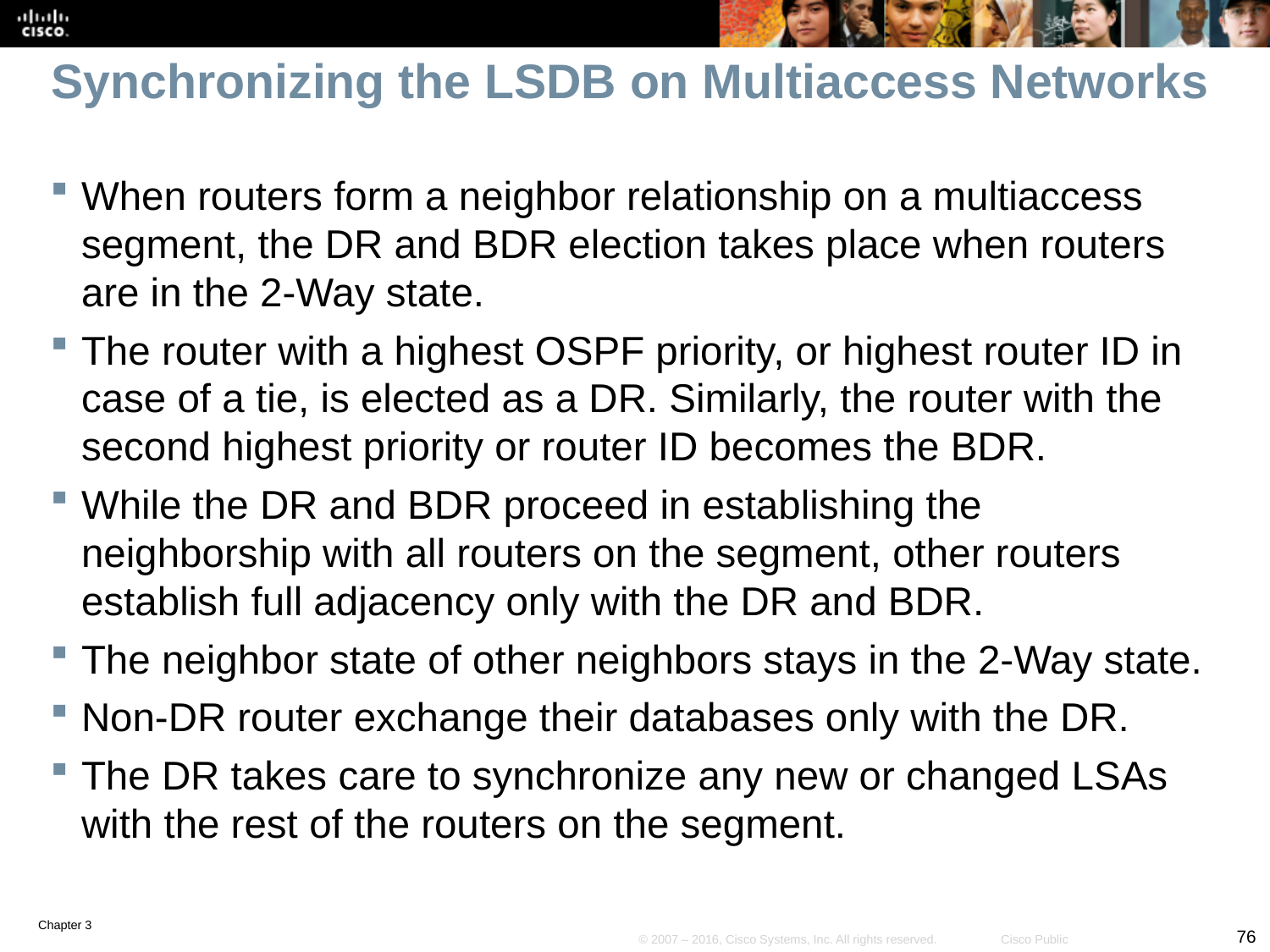

# Synchronizing the LSDB on Multiaccess Networks
When routers form a neighbor relationship on a multiaccess segment, the DR and BDR election takes place when routers are in the 2-Way state.
The router with a highest OSPF priority, or highest router ID in case of a tie, is elected as a DR. Similarly, the router with the second highest priority or router ID becomes the BDR.
While the DR and BDR proceed in establishing the neighborship with all routers on the segment, other routers establish full adjacency only with the DR and BDR.
The neighbor state of other neighbors stays in the 2-Way state.
Non-DR router exchange their databases only with the DR.
The DR takes care to synchronize any new or changed LSAs with the rest of the routers on the segment.